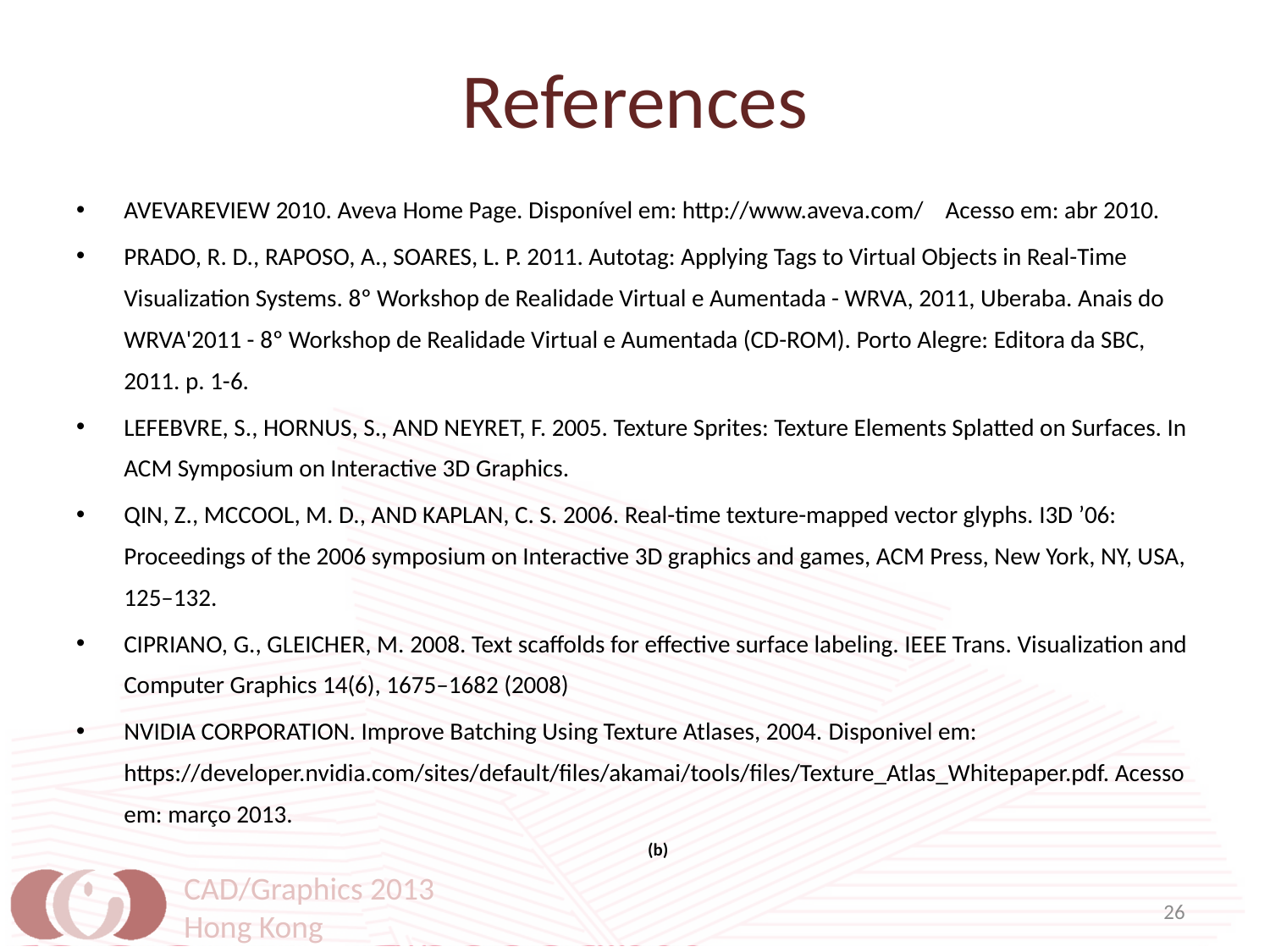

# References
AVEVAREVIEW 2010. Aveva Home Page. Disponível em: http://www.aveva.com/    Acesso em: abr 2010.
PRADO, R. D., RAPOSO, A., SOARES, L. P. 2011. Autotag: Applying Tags to Virtual Objects in Real-Time Visualization Systems. 8º Workshop de Realidade Virtual e Aumentada - WRVA, 2011, Uberaba. Anais do WRVA'2011 - 8º Workshop de Realidade Virtual e Aumentada (CD-ROM). Porto Alegre: Editora da SBC, 2011. p. 1-6.
LEFEBVRE, S., HORNUS, S., AND NEYRET, F. 2005. Texture Sprites: Texture Elements Splatted on Surfaces. In ACM Symposium on Interactive 3D Graphics.
QIN, Z., MCCOOL, M. D., AND KAPLAN, C. S. 2006. Real-time texture-mapped vector glyphs. I3D ’06: Proceedings of the 2006 symposium on Interactive 3D graphics and games, ACM Press, New York, NY, USA, 125–132.
CIPRIANO, G., GLEICHER, M. 2008. Text scaffolds for effective surface labeling. IEEE Trans. Visualization and Computer Graphics 14(6), 1675–1682 (2008)
NVIDIA CORPORATION. Improve Batching Using Texture Atlases, 2004. Disponivel em: https://developer.nvidia.com/sites/default/files/akamai/tools/files/Texture_Atlas_Whitepaper.pdf. Acesso em: março 2013.

(b)
CAD/Graphics 2013
Hong Kong